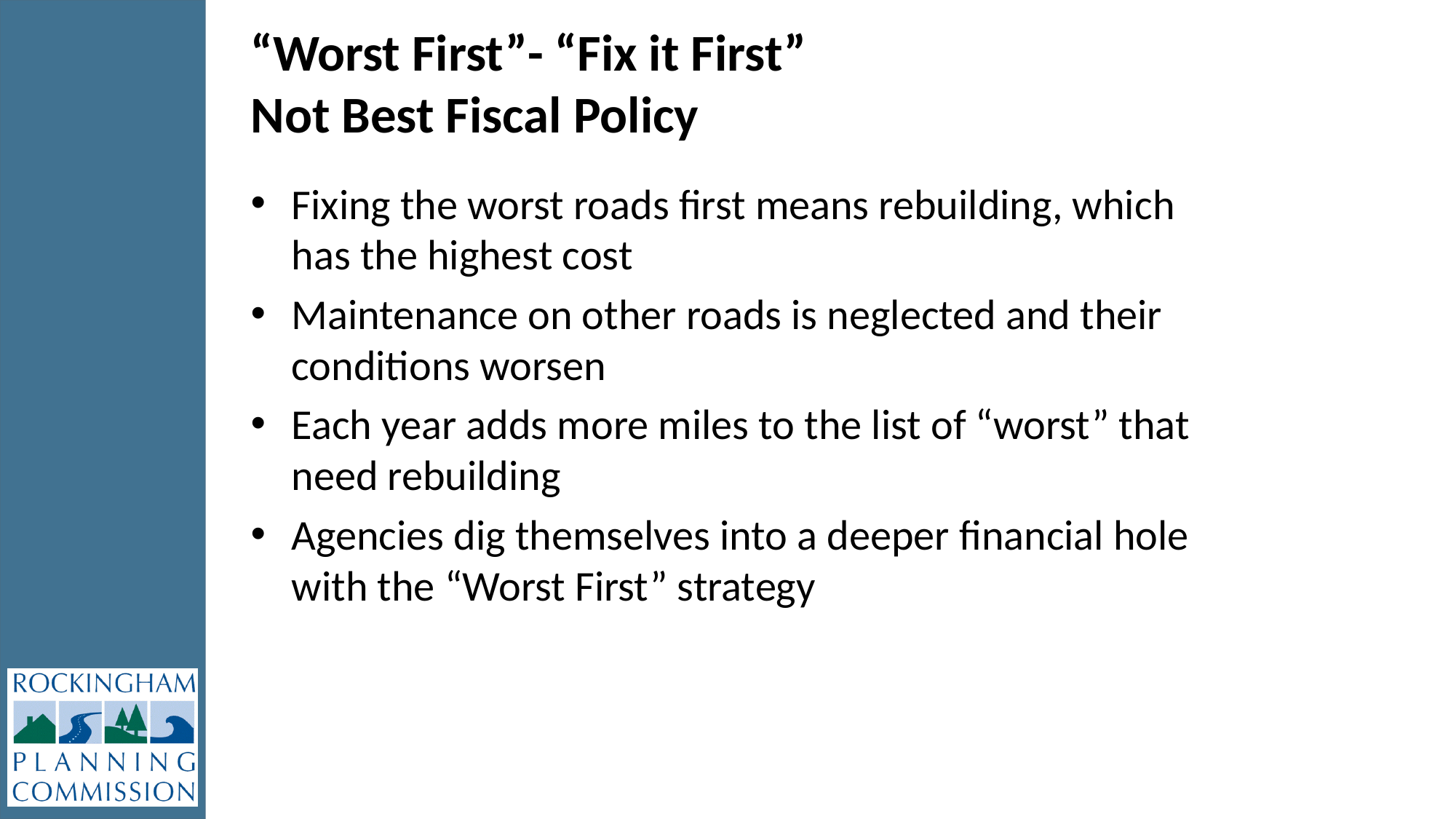

“Worst First”- “Fix it First”
Not Best Fiscal Policy
Fixing the worst roads first means rebuilding, which has the highest cost
Maintenance on other roads is neglected and their conditions worsen
Each year adds more miles to the list of “worst” that need rebuilding
Agencies dig themselves into a deeper financial hole with the “Worst First” strategy